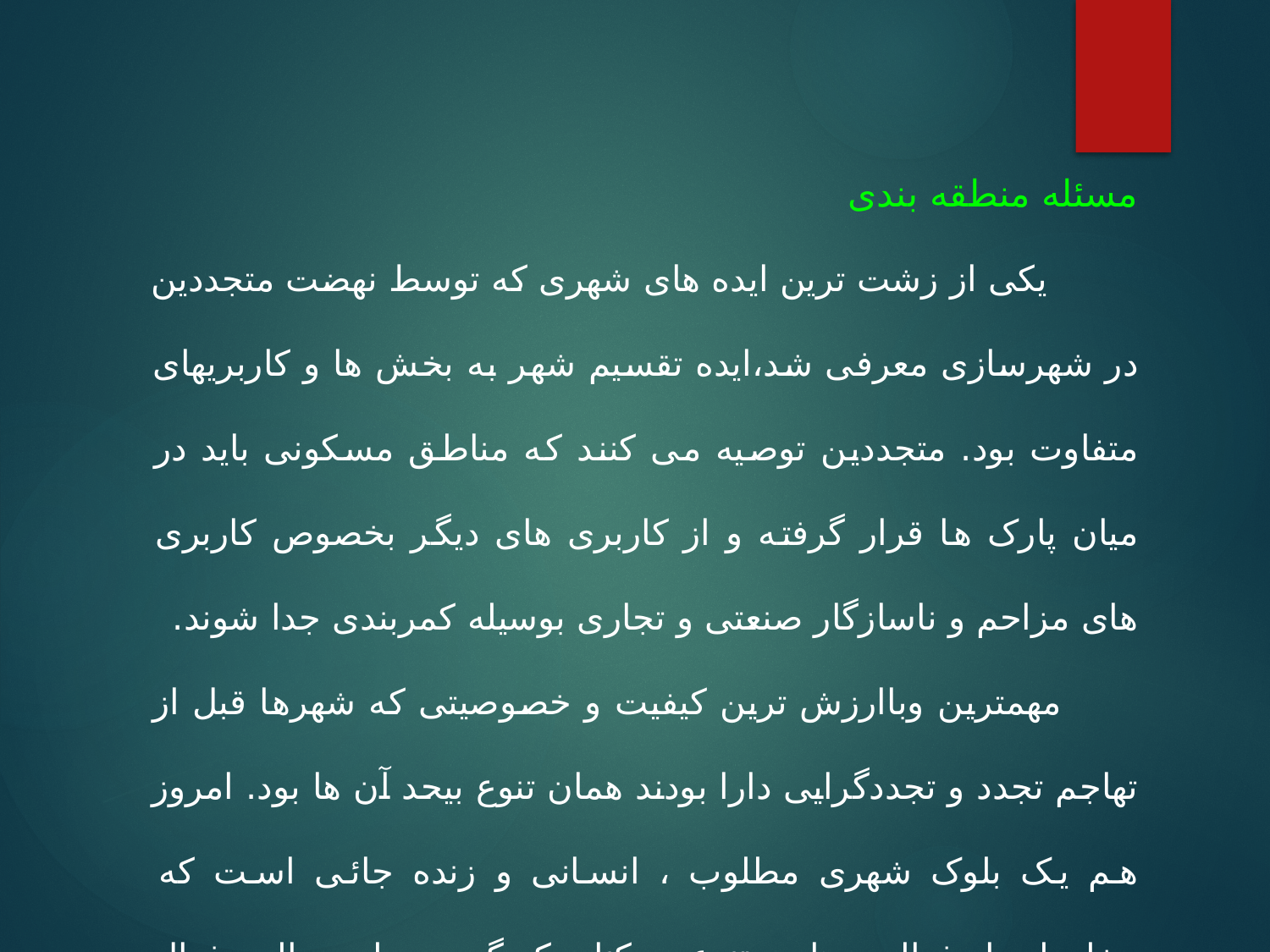

مسئله منطقه بندی
        یکی از زشت ترین ایده های شهری که توسط نهضت متجددین در شهرسازی معرفی شد،ایده تقسیم شهر به بخش ها و کاربریهای متفاوت بود. متجددین توصیه می کنند که مناطق مسکونی باید در میان پارک ها قرار گرفته و از کاربری های دیگر بخصوص کاربری های مزاحم و ناسازگار صنعتی و تجاری بوسیله کمربندی جدا شوند.
      مهمترین وباارزش ترین کیفیت و خصوصیتی که شهرها قبل از تهاجم تجدد و تجددگرایی دارا بودند همان تنوع بیحد آن ها بود. امروز هم یک بلوک شهری مطلوب ، انسانی و زنده جائی است که مخلوطی از فعالیت های متنوع در کنار یکدیگر محیطی سالم وفعال و کامل برای فعالیت های انسانی فراهم آورند.